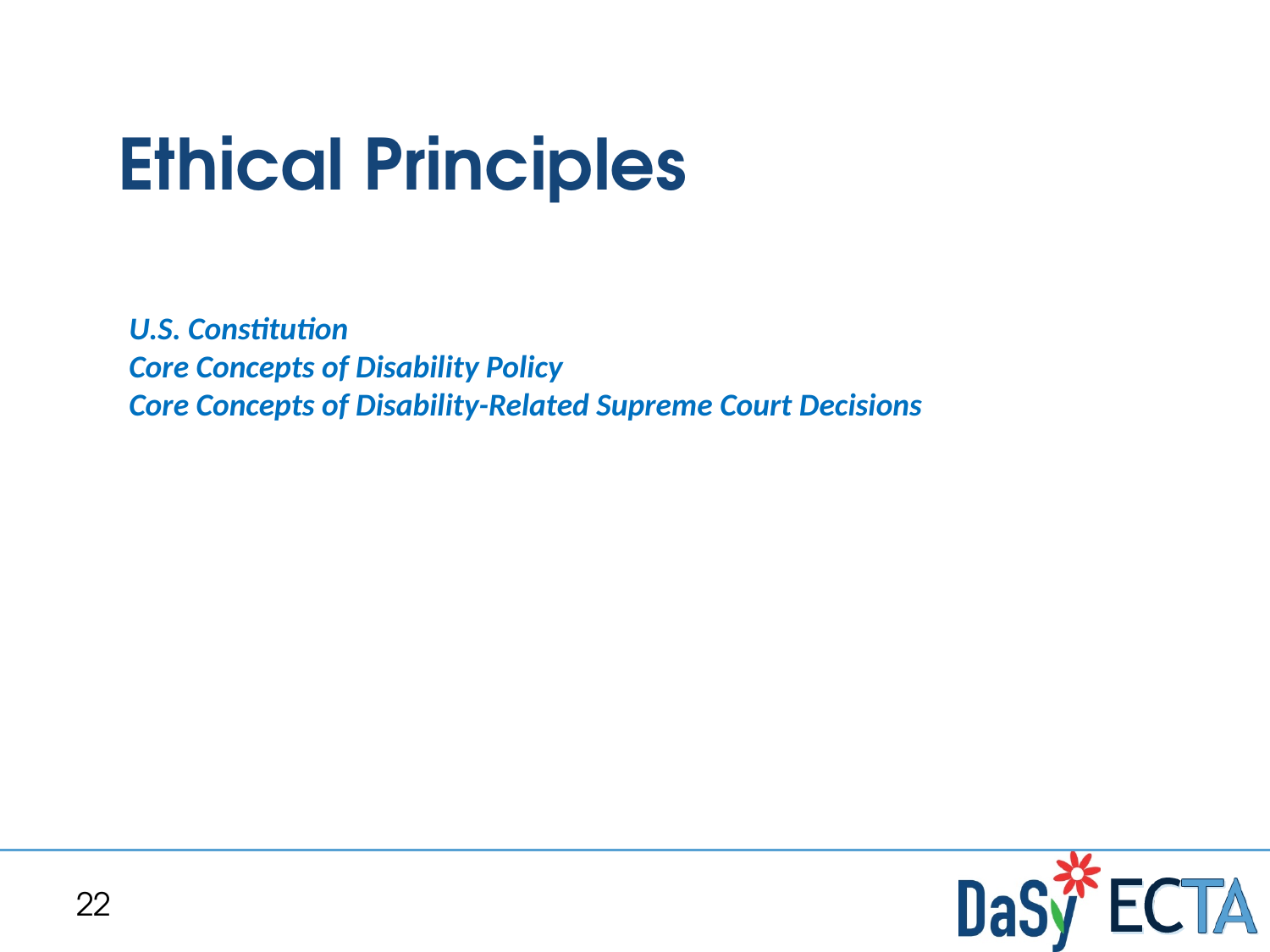

# Ethical Principles
U.S. Constitution
Core Concepts of Disability Policy
Core Concepts of Disability-Related Supreme Court Decisions
22